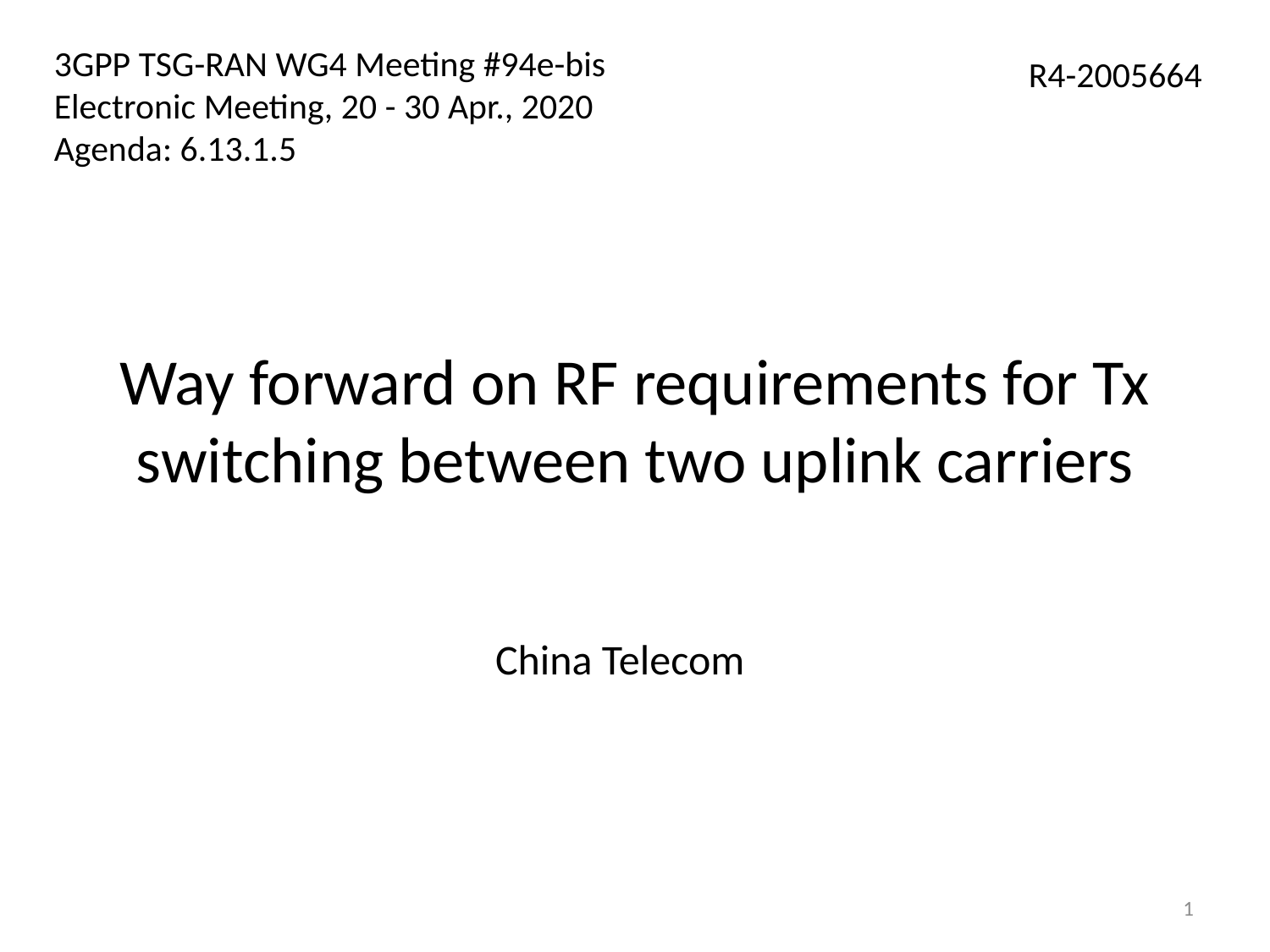

3GPP TSG-RAN WG4 Meeting #94e-bis
Electronic Meeting, 20 - 30 Apr., 2020
Agenda: 6.13.1.5
R4-2005664
# Way forward on RF requirements for Tx switching between two uplink carriers
China Telecom
1